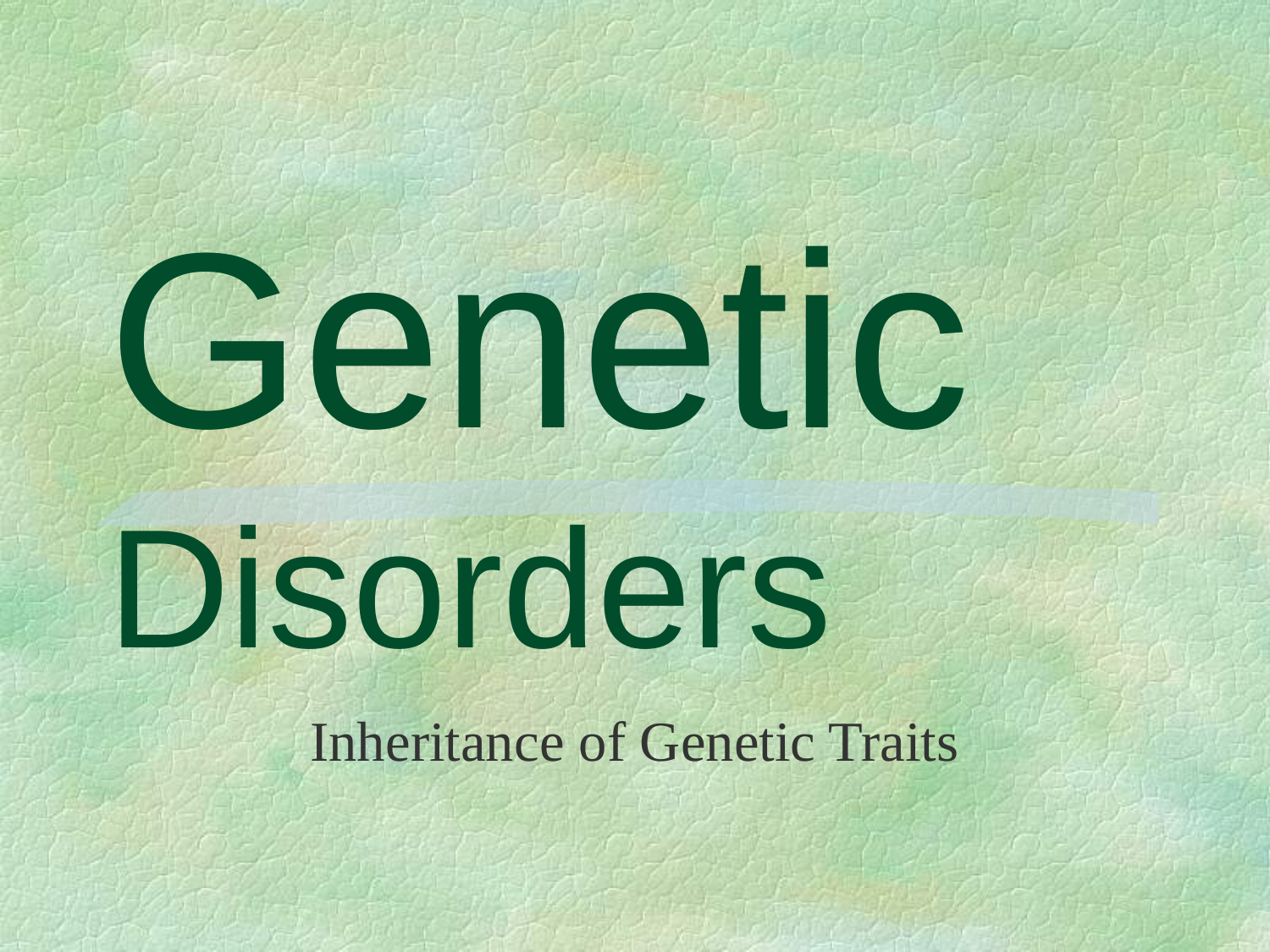

# Genetic   Disorders
Inheritance of Genetic Traits